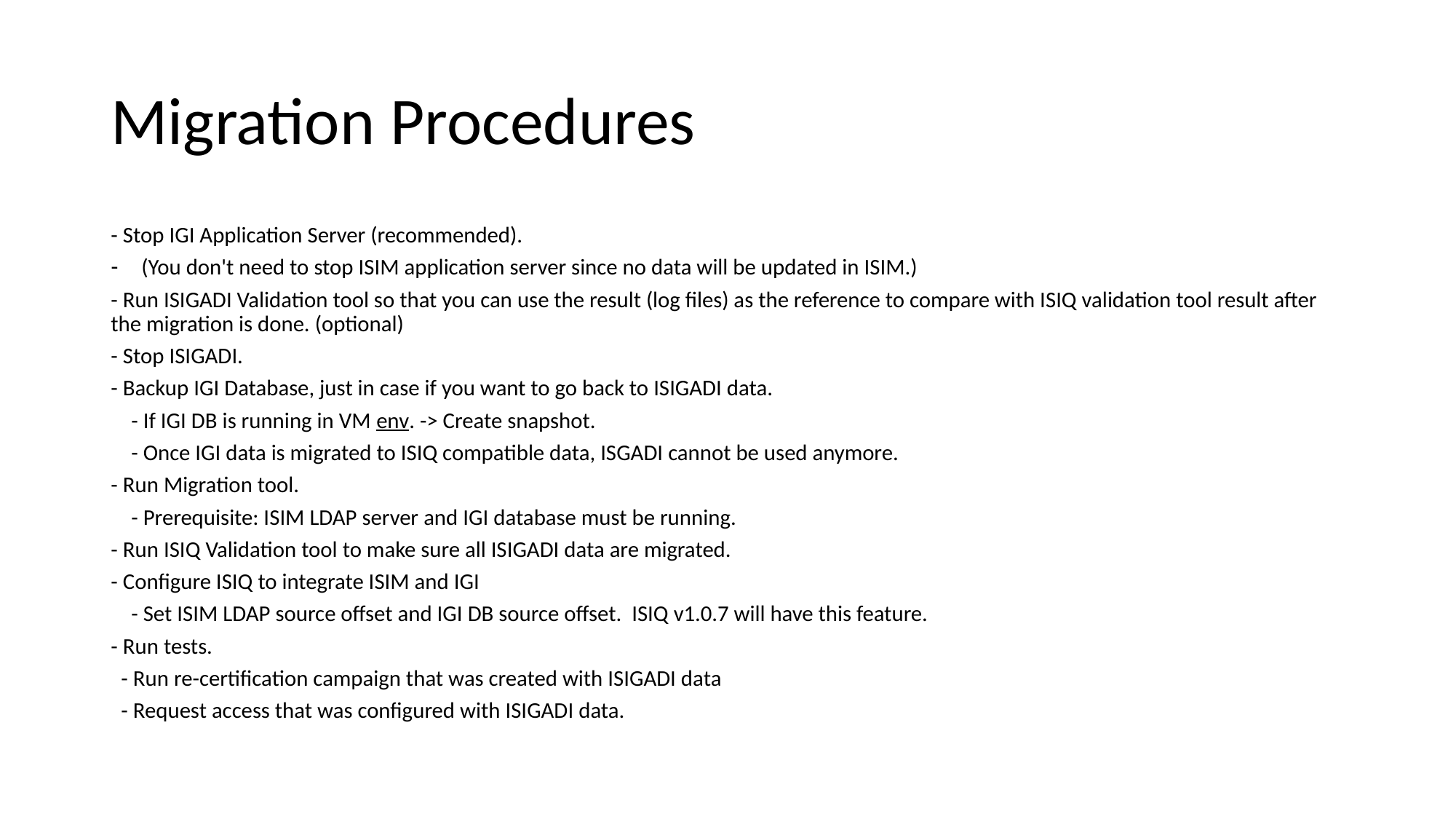

# Migration Procedures
- Stop IGI Application Server (recommended).
(You don't need to stop ISIM application server since no data will be updated in ISIM.)
- Run ISIGADI Validation tool so that you can use the result (log files) as the reference to compare with ISIQ validation tool result after the migration is done. (optional)
- Stop ISIGADI.
- Backup IGI Database, just in case if you want to go back to ISIGADI data.
    - If IGI DB is running in VM env. -> Create snapshot.
    - Once IGI data is migrated to ISIQ compatible data, ISGADI cannot be used anymore.
- Run Migration tool.
    - Prerequisite: ISIM LDAP server and IGI database must be running.
- Run ISIQ Validation tool to make sure all ISIGADI data are migrated.
- Configure ISIQ to integrate ISIM and IGI
    - Set ISIM LDAP source offset and IGI DB source offset.  ISIQ v1.0.7 will have this feature.
- Run tests.
  - Run re-certification campaign that was created with ISIGADI data
  - Request access that was configured with ISIGADI data.